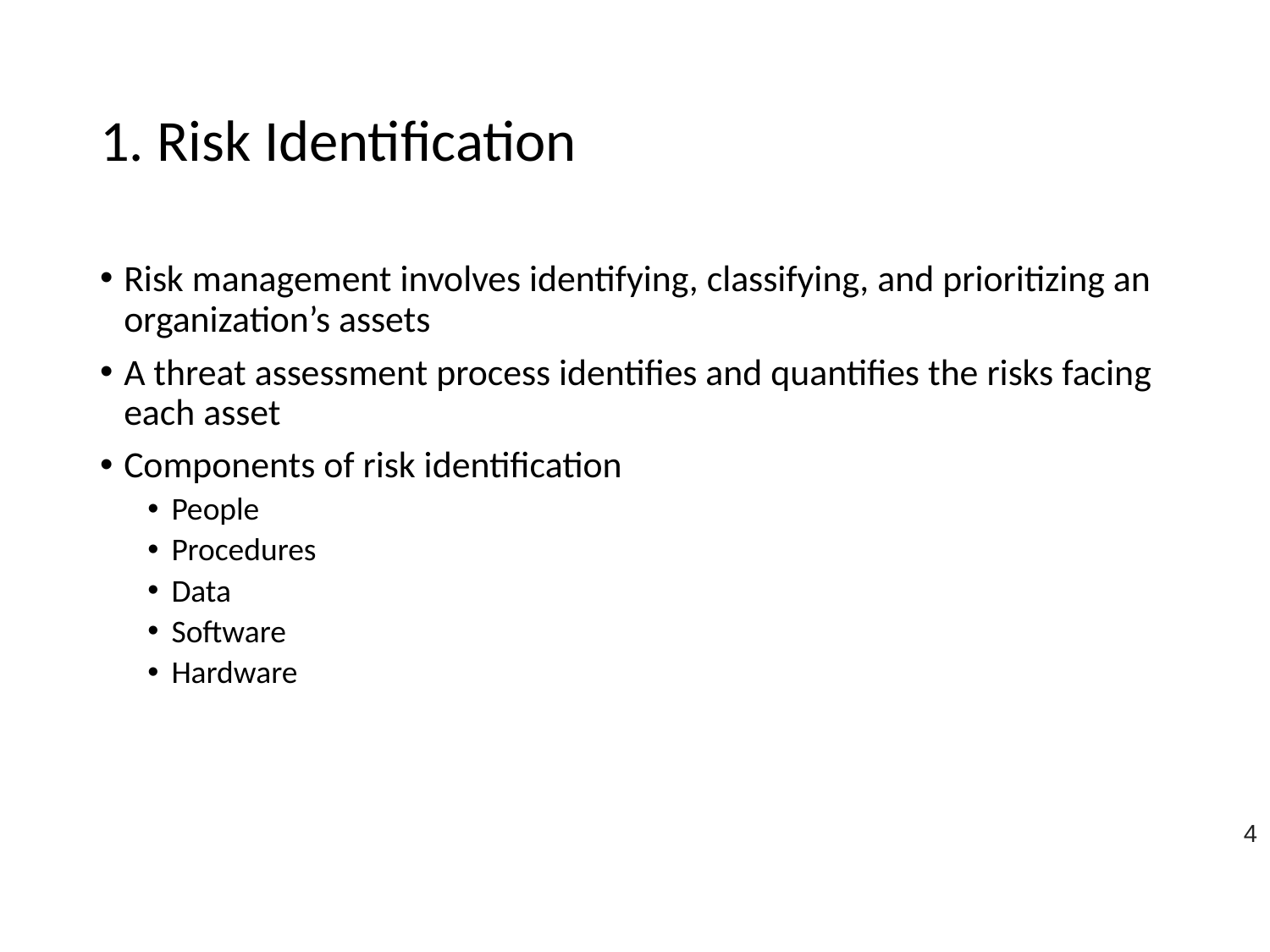

# 1. Risk Identification
Risk management involves identifying, classifying, and prioritizing an organization’s assets
A threat assessment process identifies and quantifies the risks facing each asset
Components of risk identification
People
Procedures
Data
Software
Hardware
4